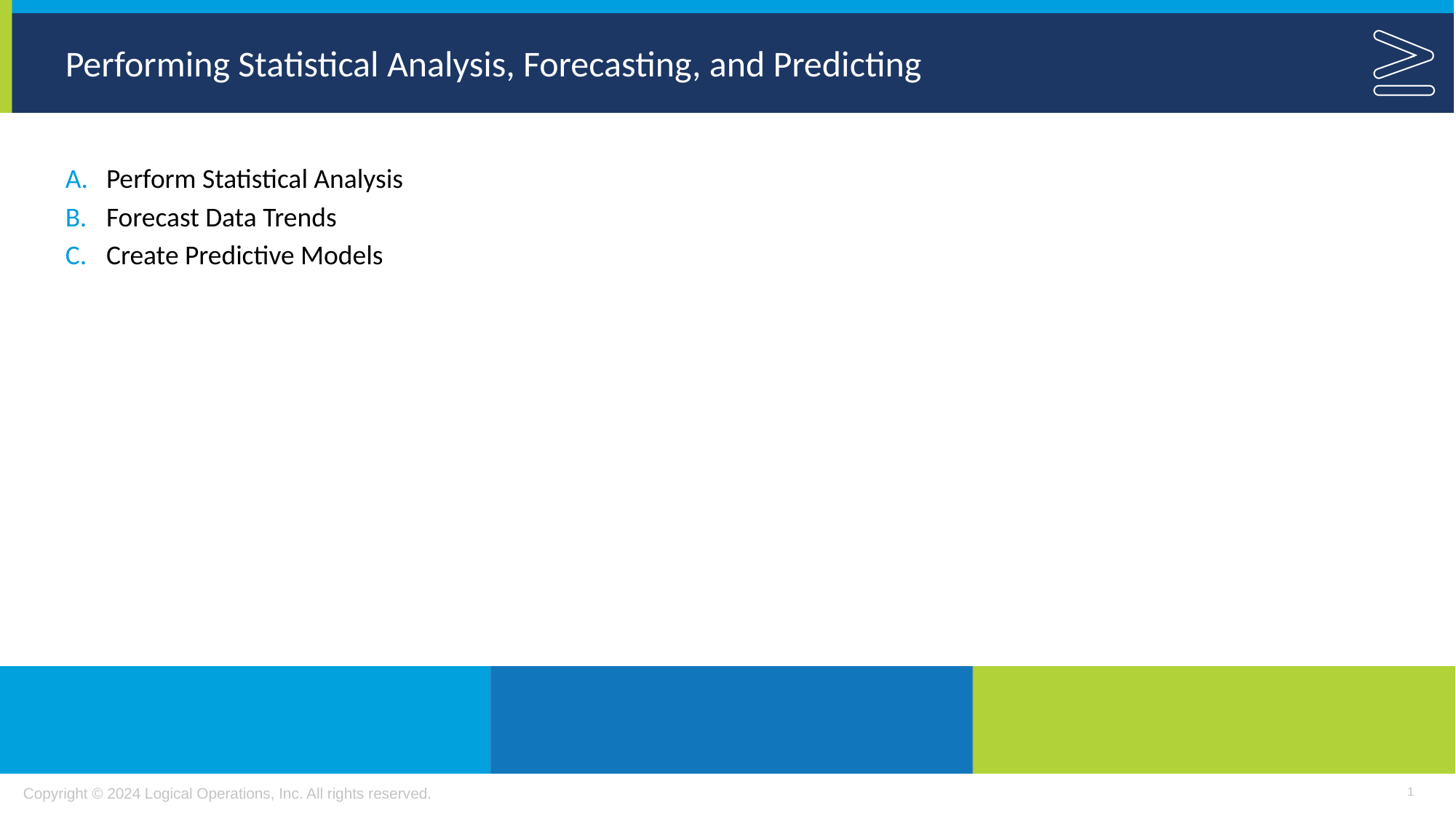

# Performing Statistical Analysis, Forecasting, and Predicting
Perform Statistical Analysis
Forecast Data Trends
Create Predictive Models
1